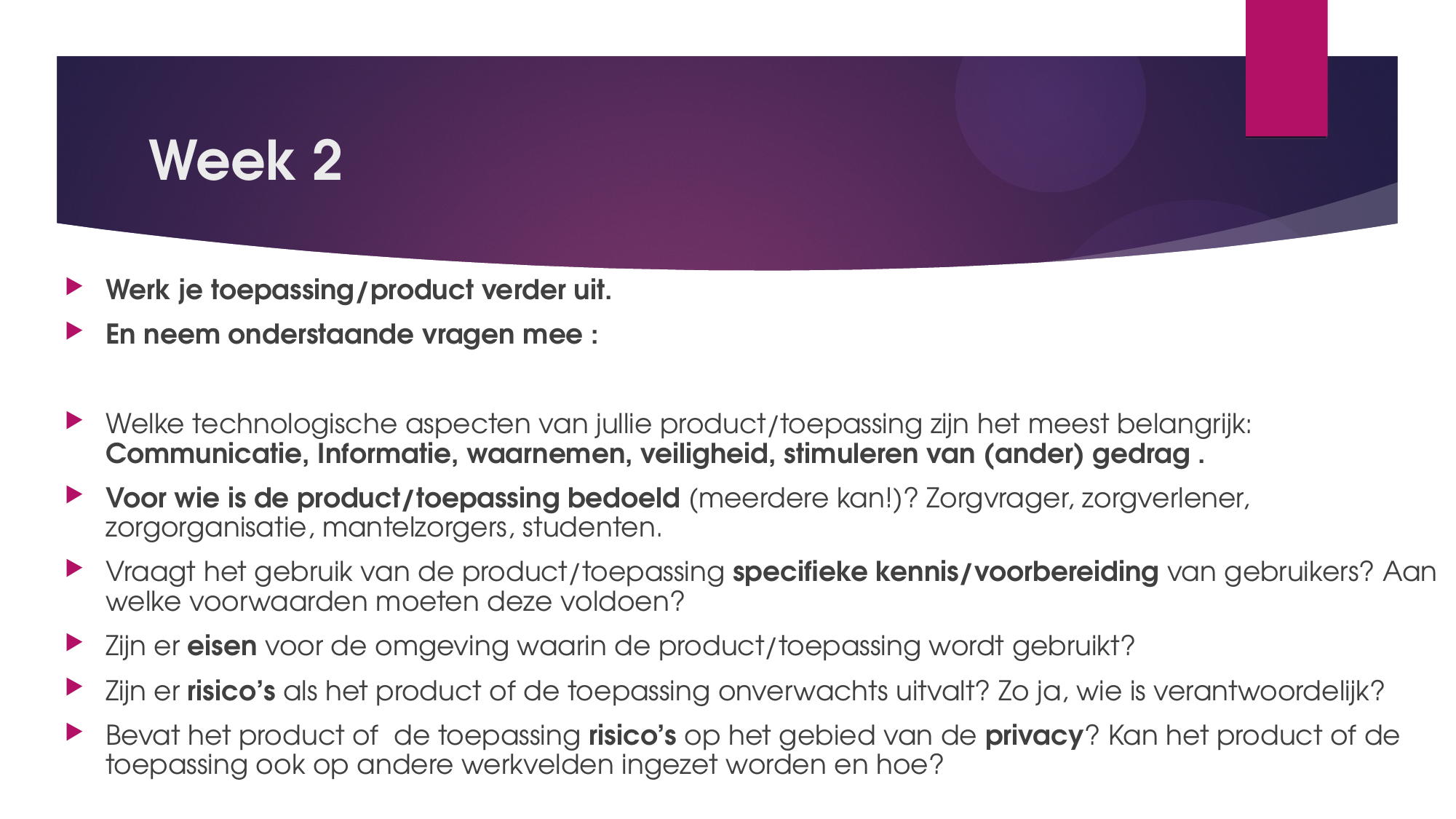

# Week 2
Werk je toepassing/product verder uit.
En neem onderstaande vragen mee :

Welke technologische aspecten van jullie product/toepassing zijn het meest belangrijk: Communicatie, Informatie, waarnemen, veiligheid, stimuleren van (ander) gedrag .
Voor wie is de product/toepassing bedoeld (meerdere kan!)? Zorgvrager, zorgverlener, zorgorganisatie, mantelzorgers, studenten.
Vraagt het gebruik van de product/toepassing specifieke kennis/voorbereiding van gebruikers? Aan welke voorwaarden moeten deze voldoen?
Zijn er eisen voor de omgeving waarin de product/toepassing wordt gebruikt?
Zijn er risico’s als het product of de toepassing onverwachts uitvalt? Zo ja, wie is verantwoordelijk?
Bevat het product of  de toepassing risico’s op het gebied van de privacy? Kan het product of de toepassing ook op andere werkvelden ingezet worden en hoe?